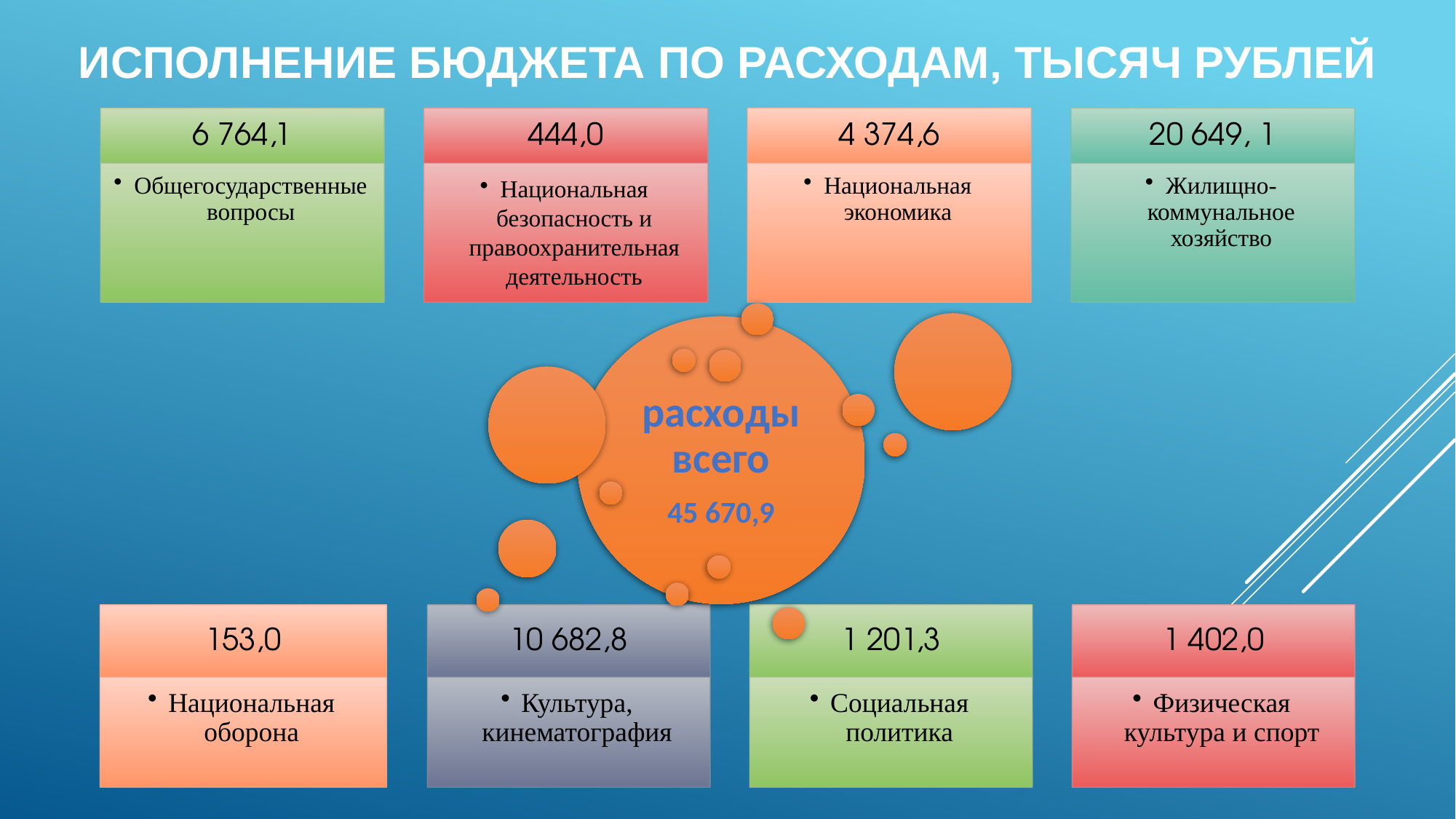

Исполнение бюджета по расходам, тысяч рублей
6 764,1
Общегосударственные вопросы
444,0
Национальная безопасность и правоохранительная деятельность
4 374,6
Национальная экономика
20 649, 1
Жилищно-коммунальное хозяйство
расходы всего
45 670,9

153,0
Национальная оборона
10 682,8
Культура, кинематография
1 201,3
Социальная политика
1 402,0
Физическая культура и спорт